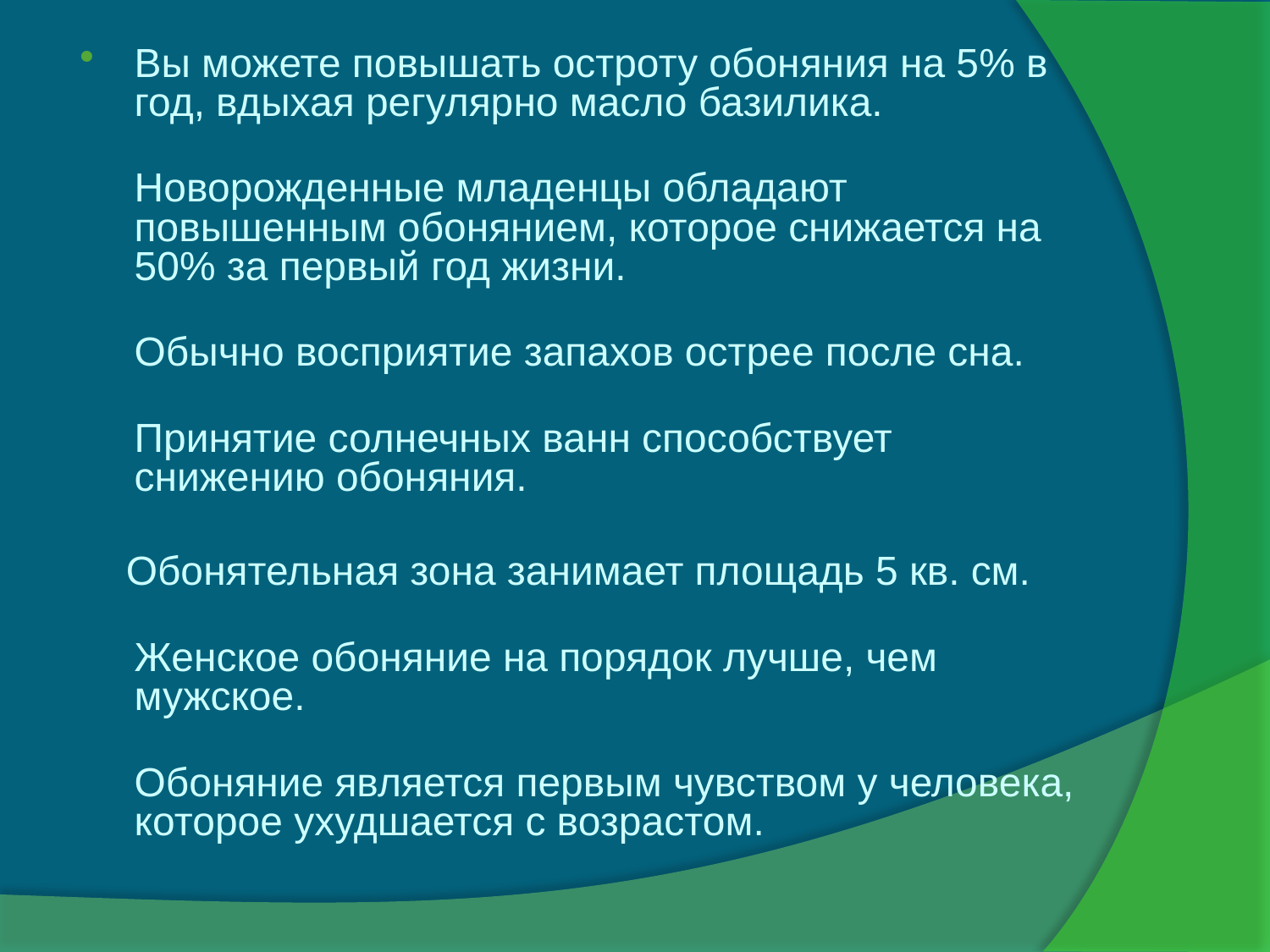

Вы можете повышать остроту обоняния на 5% в год, вдыхая регулярно масло базилика.
Новорожденные младенцы обладают повышенным обонянием, которое снижается на 50% за первый год жизни.
Обычно восприятие запахов острее после сна.
Принятие солнечных ванн способствует снижению обоняния.

    Обонятельная зона занимает площадь 5 кв. см.
Женское обоняние на порядок лучше, чем мужское.
Обоняние является первым чувством у человека, которое ухудшается с возрастом.